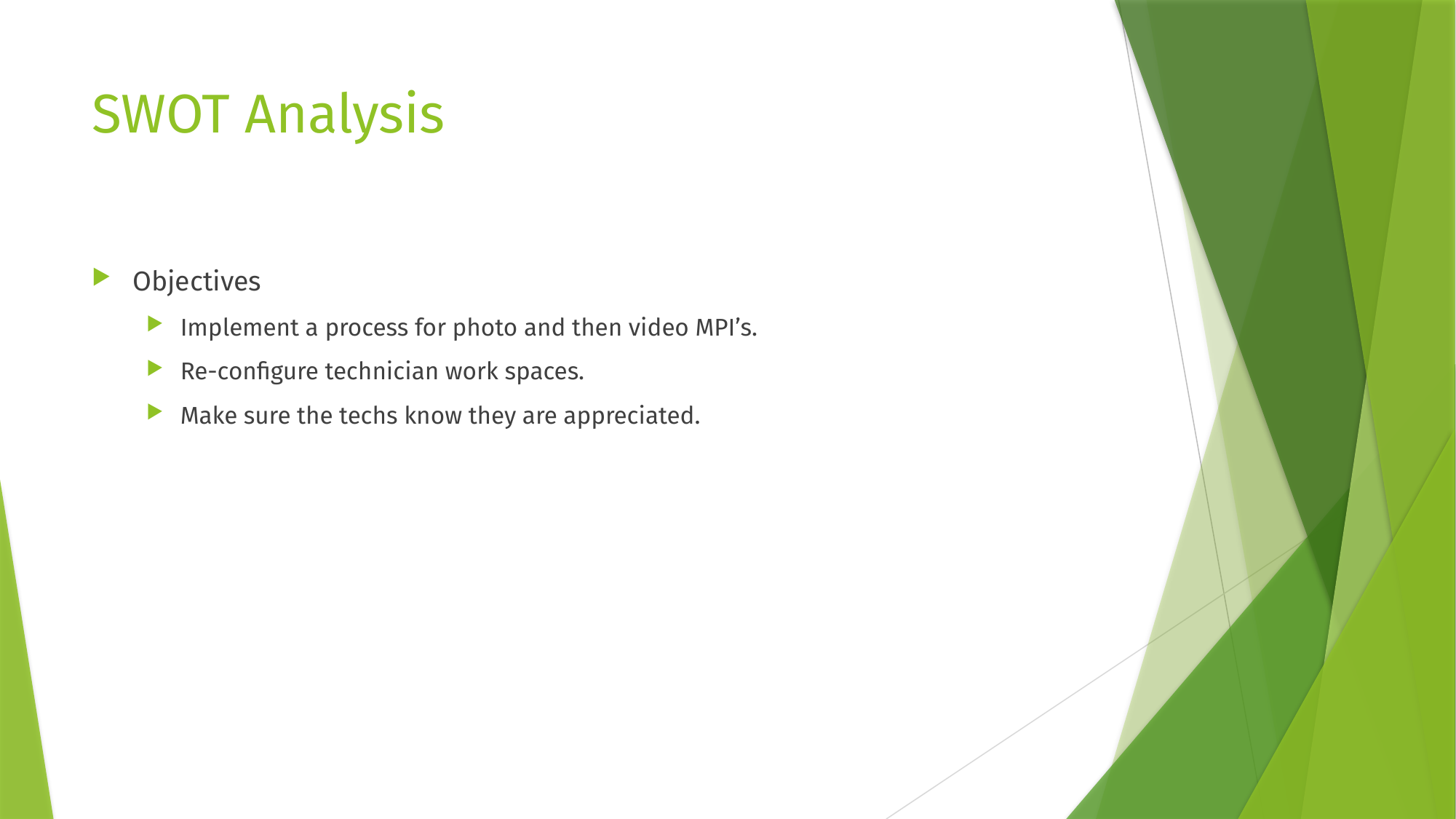

# SWOT Analysis
Objectives
Implement a process for photo and then video MPI’s.
Re-configure technician work spaces.
Make sure the techs know they are appreciated.